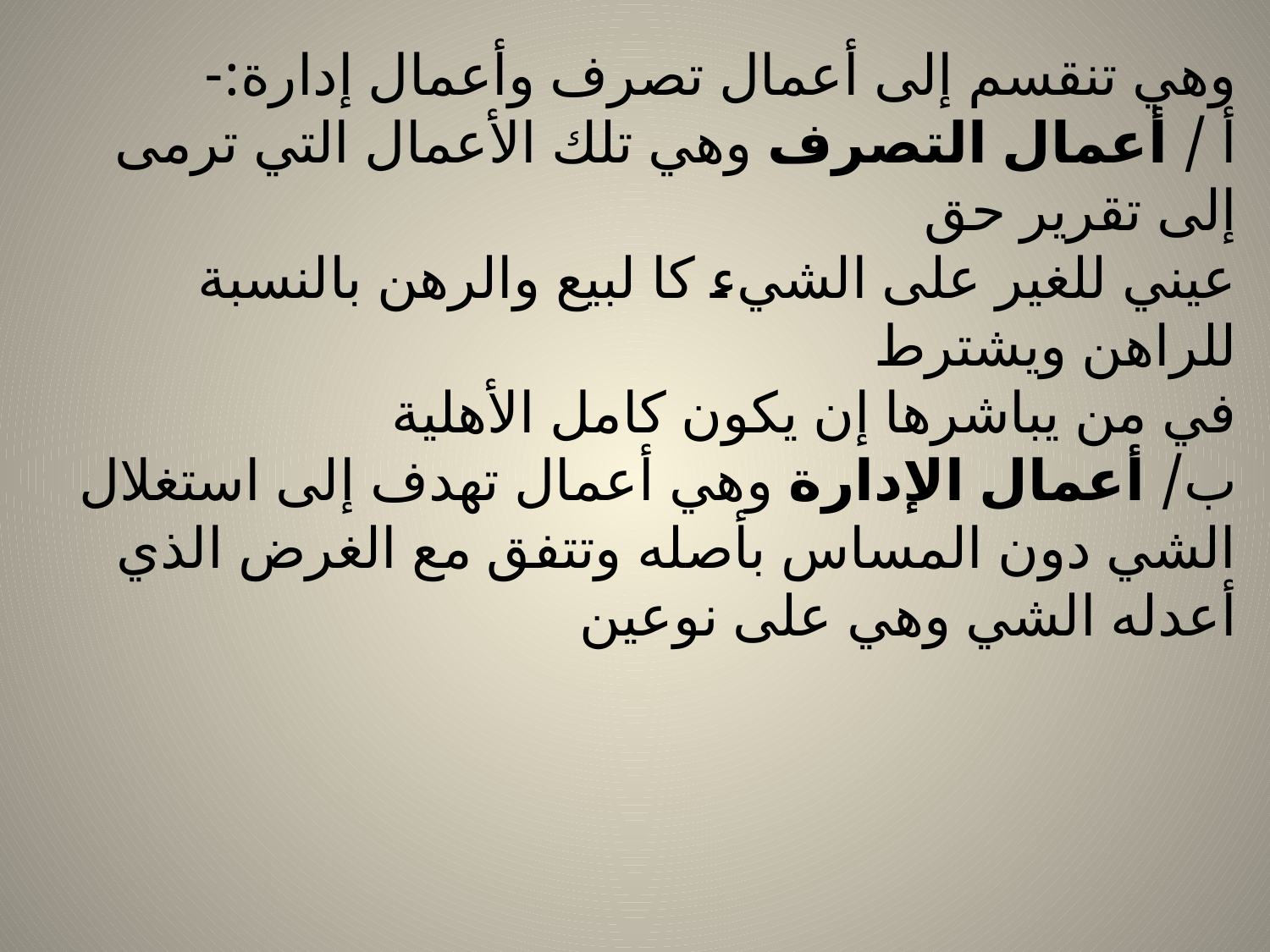

# وهي تنقسم إلى أعمال تصرف وأعمال إدارة:- أ / أعمال التصرف وهي تلك الأعمال التي ترمى إلى تقرير حق عيني للغير على الشيء كا لبيع والرهن بالنسبة للراهن ويشترط في من يباشرها إن يكون كامل الأهلية ب/ أعمال الإدارة وهي أعمال تهدف إلى استغلال الشي دون المساس بأصله وتتفق مع الغرض الذي أعدله الشي وهي على نوعين